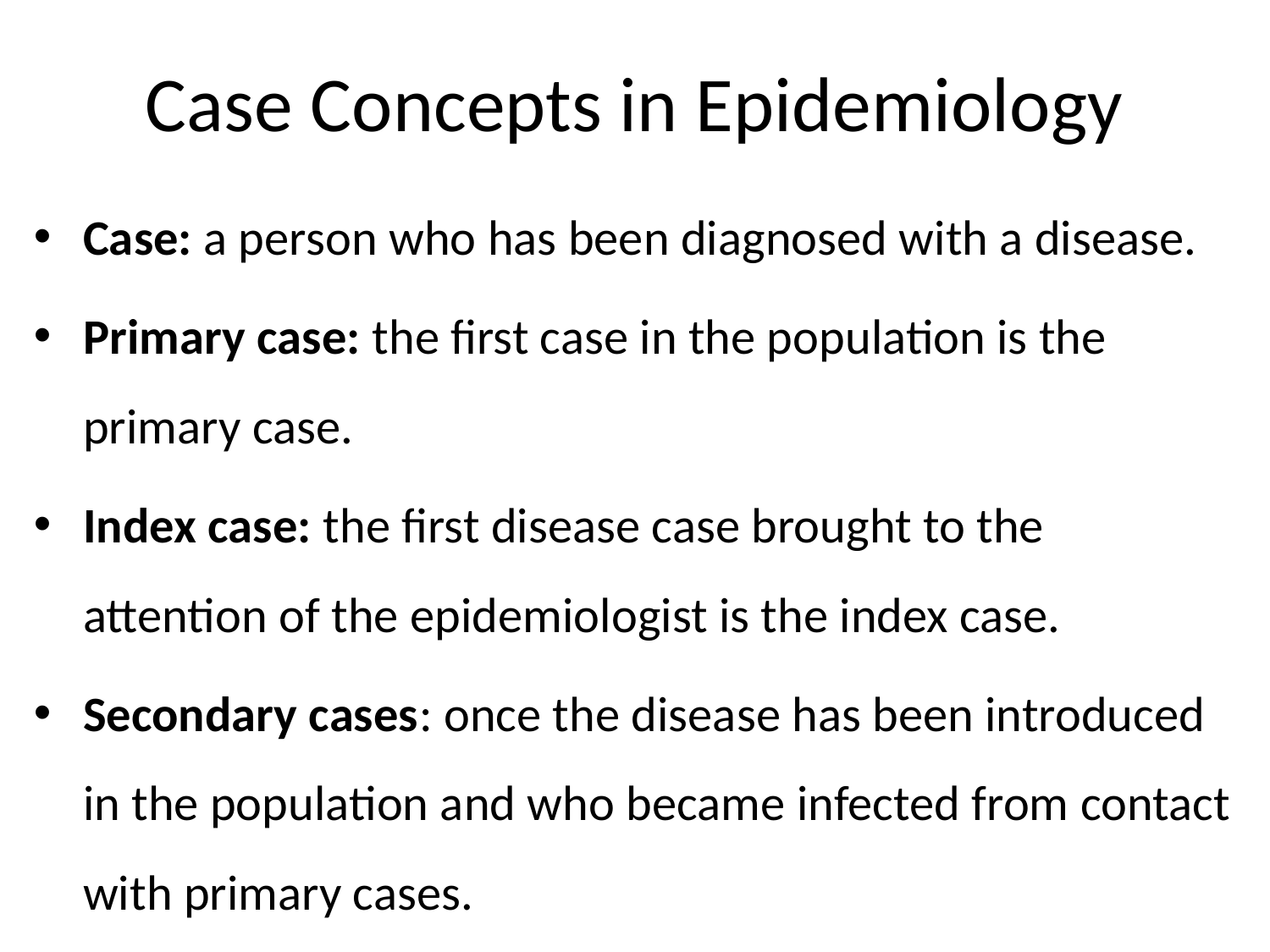

# Case Concepts in Epidemiology
Case: a person who has been diagnosed with a disease.
Primary case: the first case in the population is the primary case.
Index case: the first disease case brought to the attention of the epidemiologist is the index case.
Secondary cases: once the disease has been introduced in the population and who became infected from contact with primary cases.